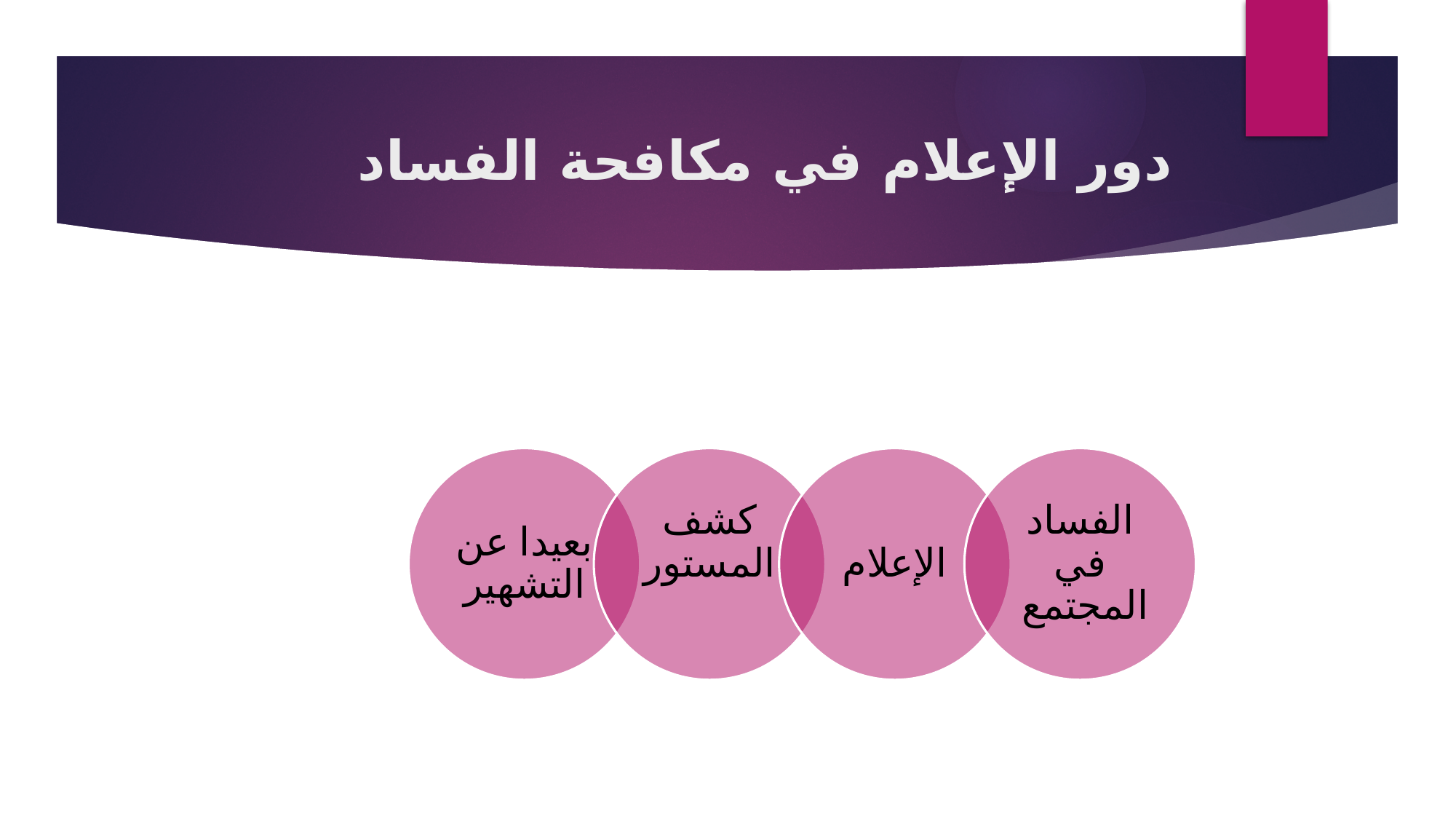

# دور الإعلام في مكافحة الفساد

بعيدا عن التشهير
كشف المستور
الإعلام
الفساد في المجتمع